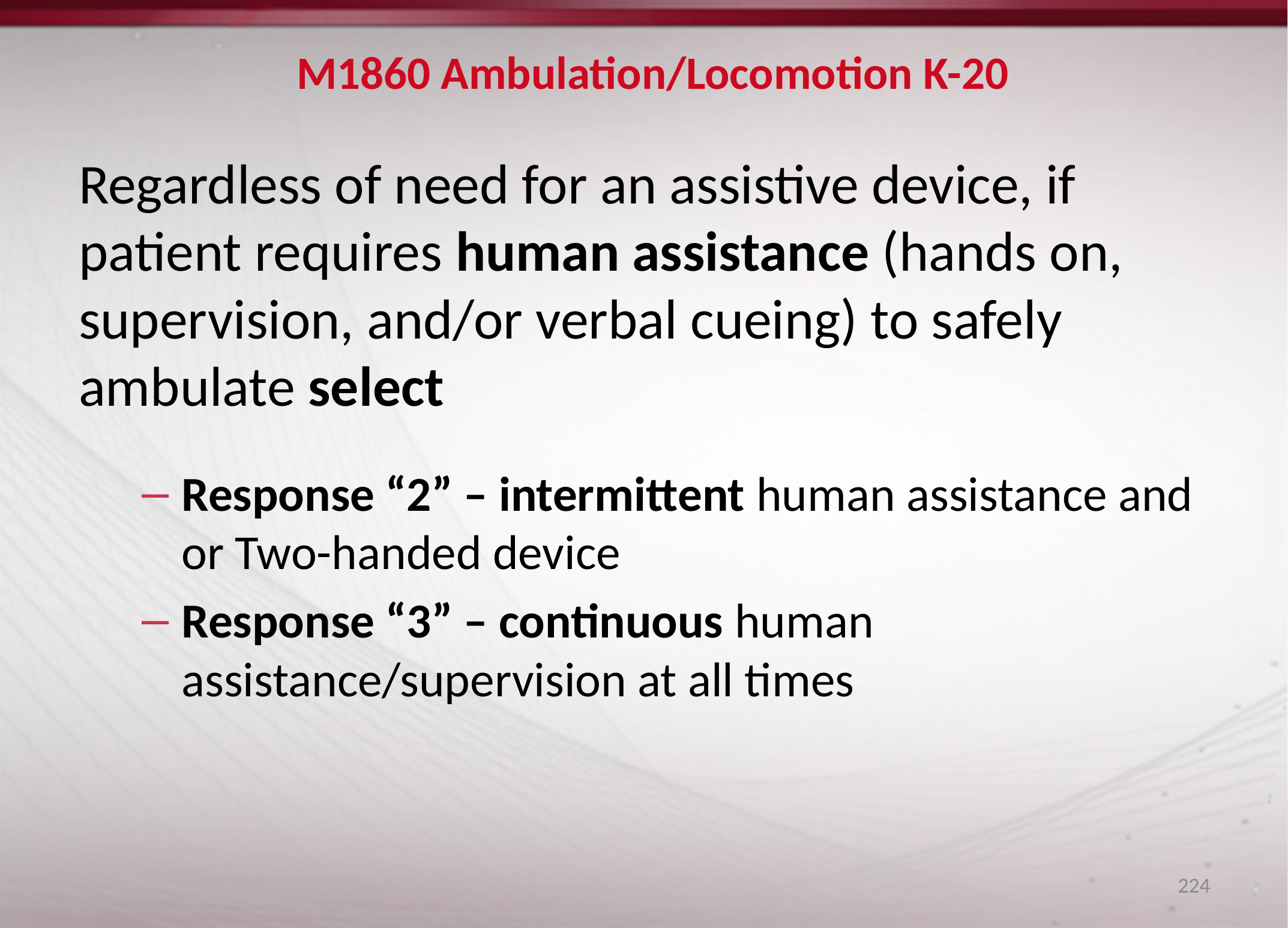

# M1860 Ambulation/Locomotion K-20
Regardless of need for an assistive device, if patient requires human assistance (hands on, supervision, and/or verbal cueing) to safely ambulate select

Response “2” – intermittent human assistance and or Two-handed device
Response “3” – continuous human assistance/supervision at all times
224